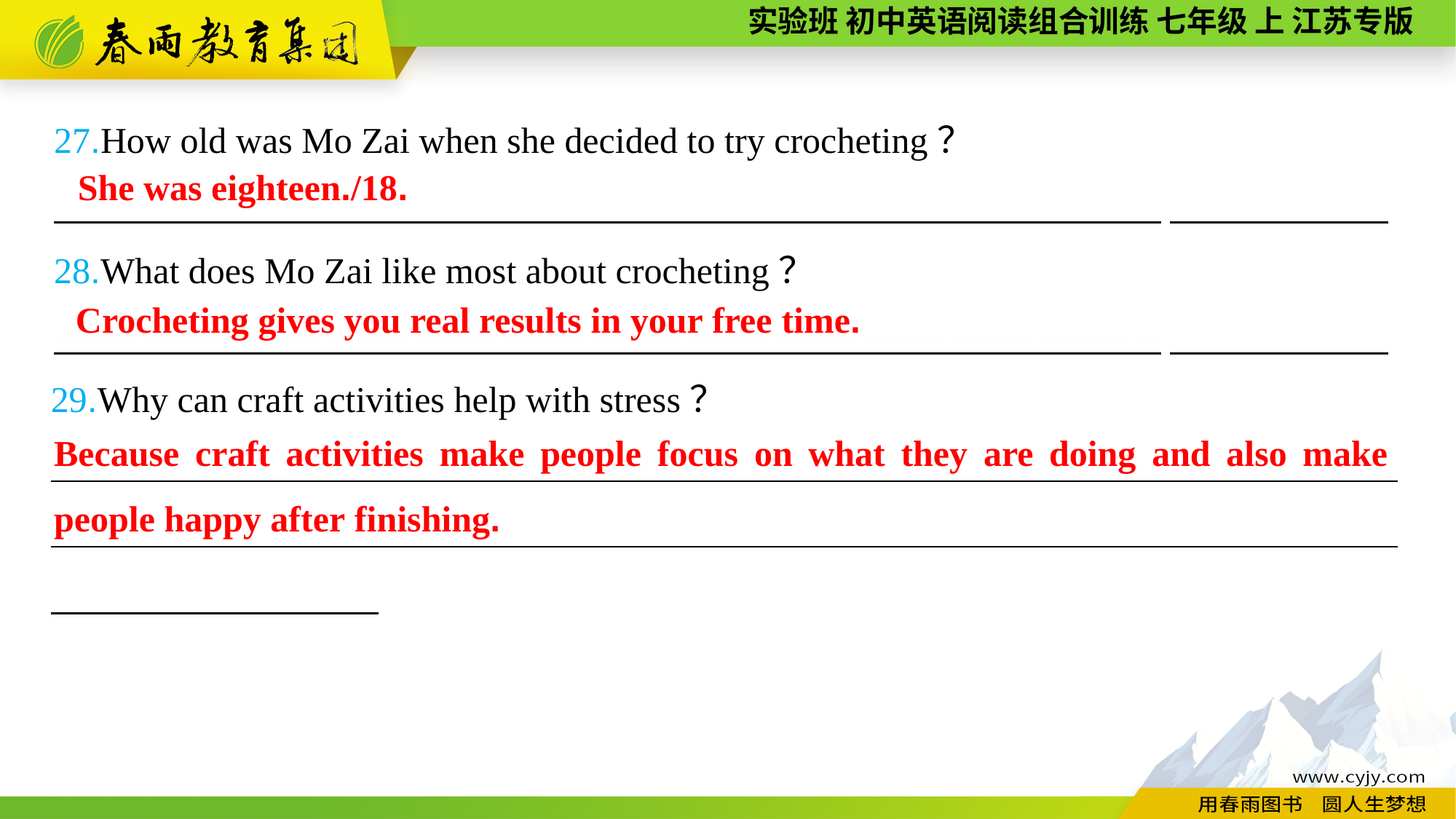

27.How old was Mo Zai when she decided to try crocheting？
—————————————————————————————————————
28.What does Mo Zai like most about crocheting？
—————————————————————————————————————
She was eighteen./18.
Crocheting gives you real results in your free time.
29.Why can craft activities help with stress？
—————————————————————————————————————
__________________________________________________________________________
Because craft activities make people focus on what they are doing and also make people happy after finishing.